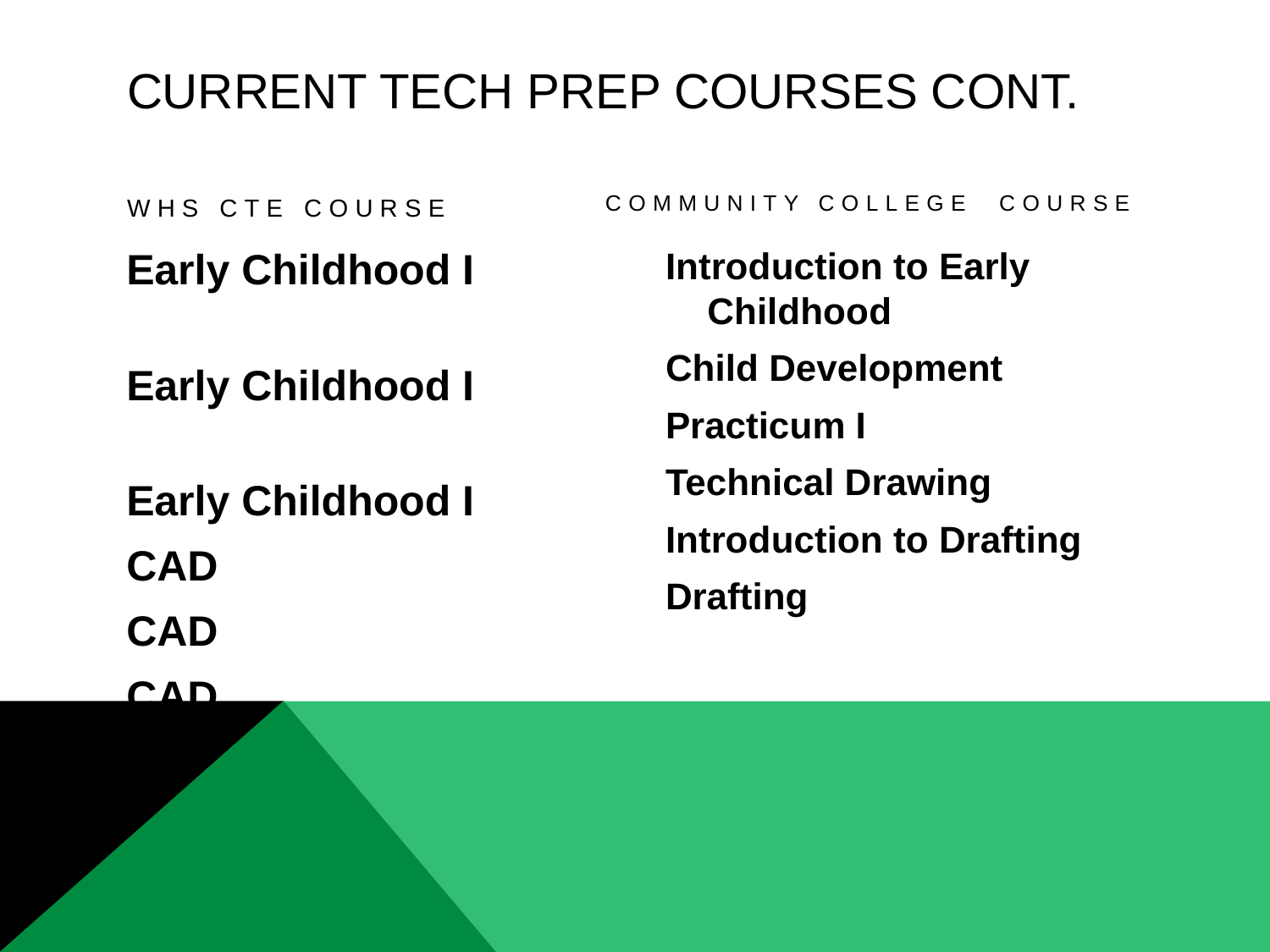

# Current Tech Prep Courses Cont.
WHS CTE Course
Community College  Course
Early Childhood I
Early Childhood I
Early Childhood I
CAD
CAD
CAD

Introduction to Early Childhood
Child Development
Practicum I
Technical Drawing
Introduction to Drafting
Drafting